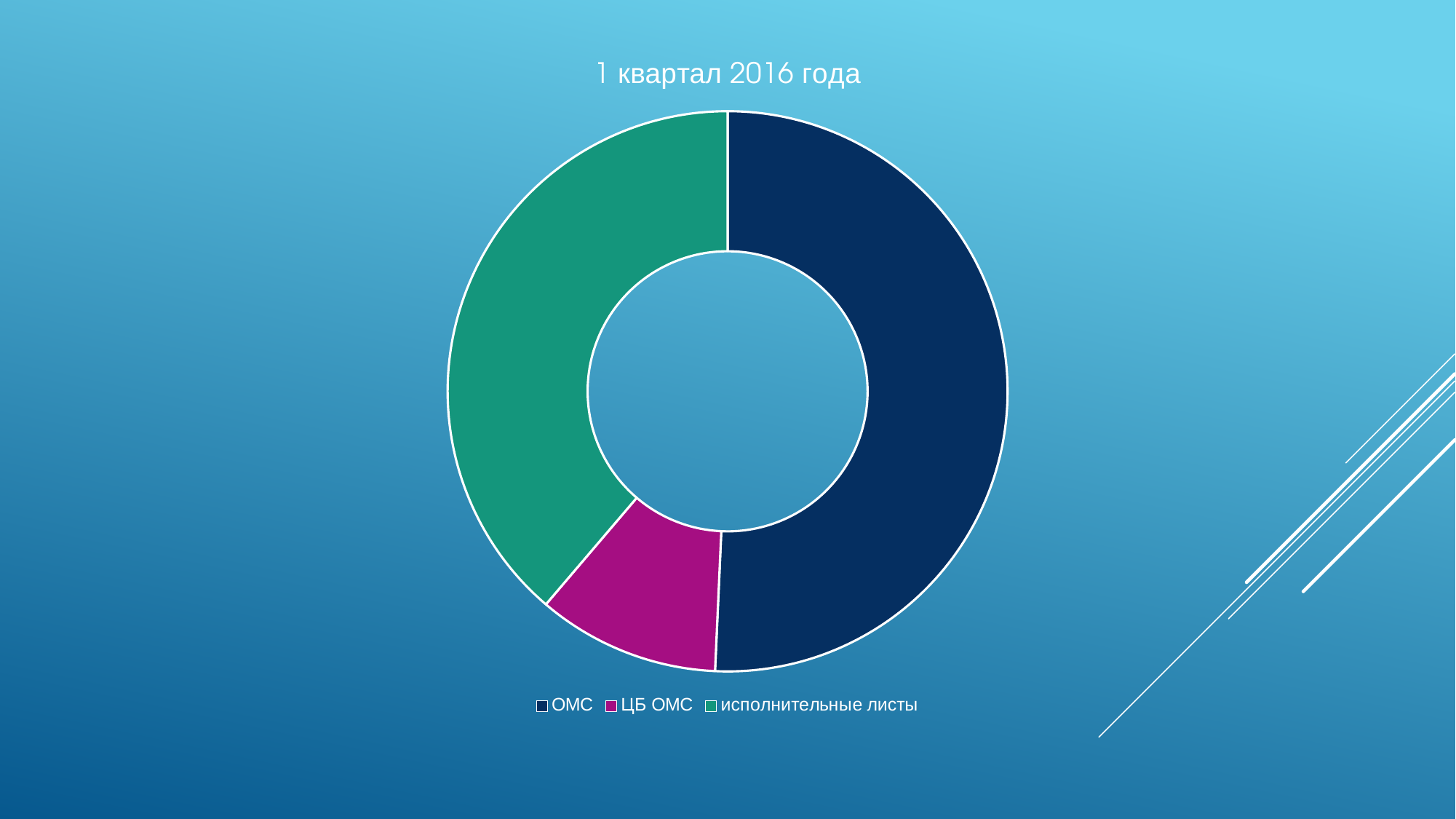

### Chart:

| Category | 1 квартал 2016 года |
|---|---|
| ОМС | 9159.0 |
| ЦБ ОМС | 1901.0 |
| исполнительные листы | 7000.0 |